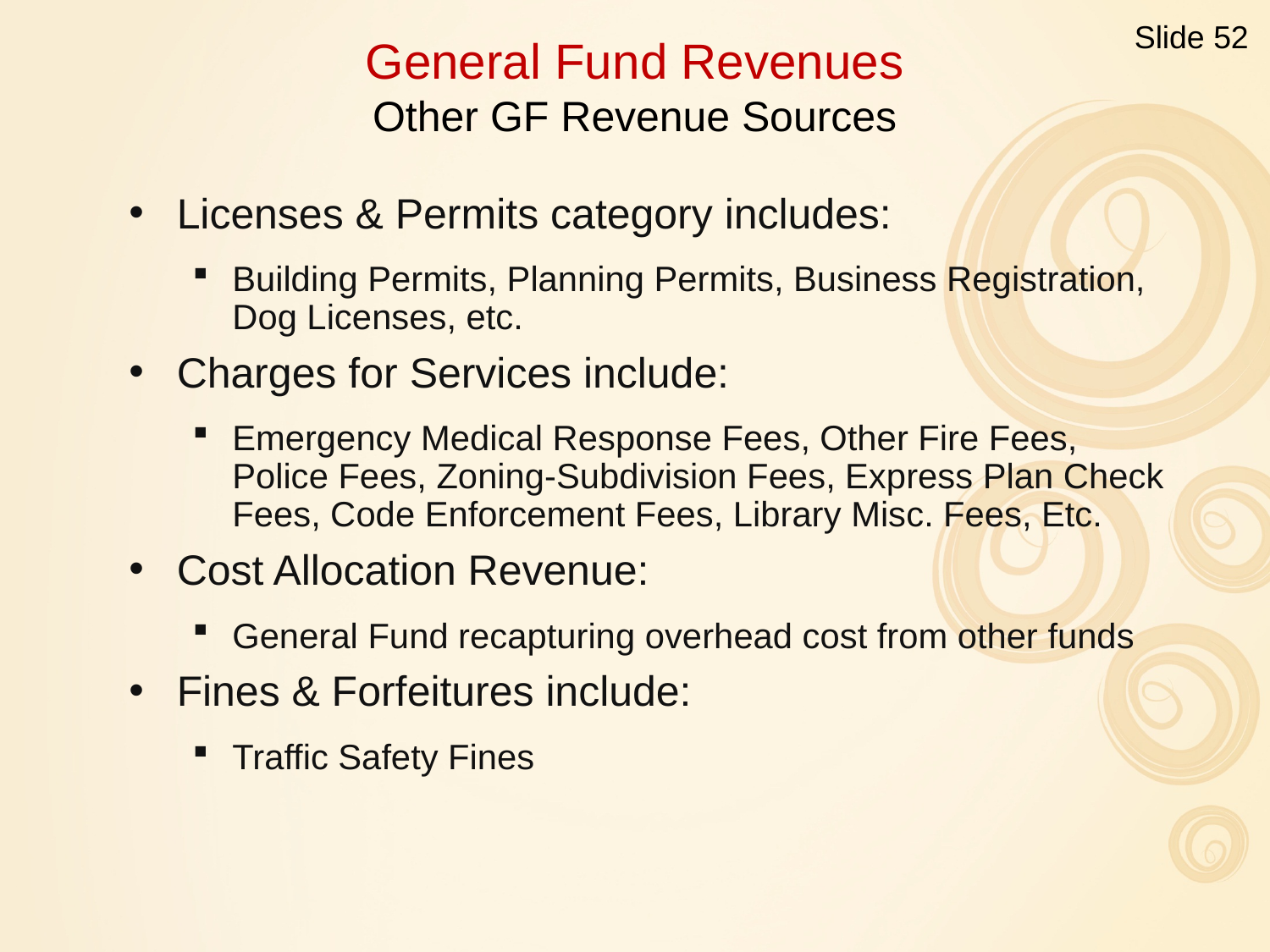

Slide 52
General Fund Revenues
Other GF Revenue Sources
Licenses & Permits category includes:
Building Permits, Planning Permits, Business Registration, Dog Licenses, etc.
Charges for Services include:
Emergency Medical Response Fees, Other Fire Fees, Police Fees, Zoning-Subdivision Fees, Express Plan Check Fees, Code Enforcement Fees, Library Misc. Fees, Etc.
Cost Allocation Revenue:
General Fund recapturing overhead cost from other funds
Fines & Forfeitures include:
Traffic Safety Fines